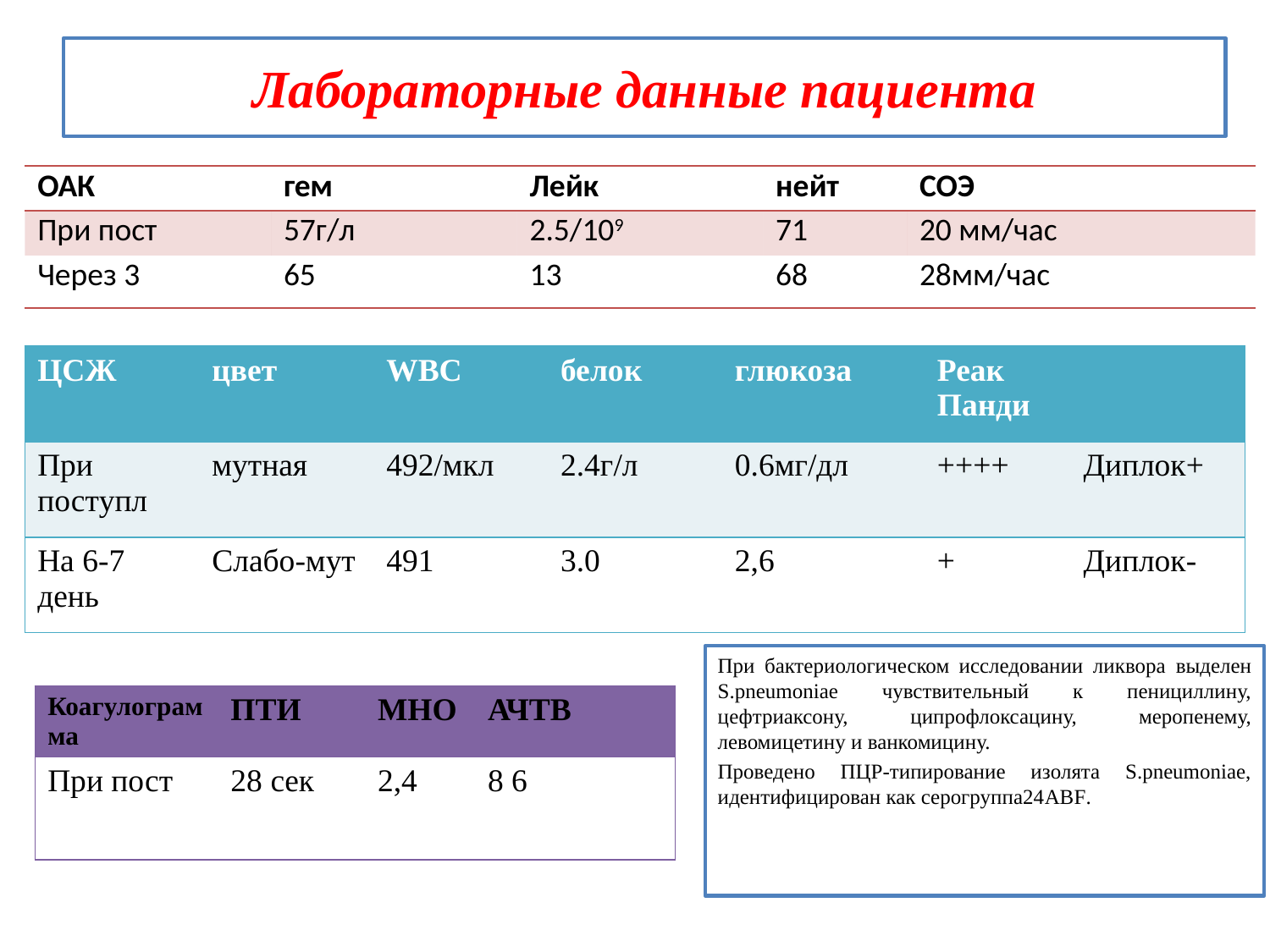

# Лабораторные данные пациента
| ОАК | гем | Лейк | нейт | СОЭ |
| --- | --- | --- | --- | --- |
| При пост | 57г/л | 2.5/109 | 71 | 20 мм/час |
| Через 3 | 65 | 13 | 68 | 28мм/час |
| ЦСЖ | цвет | WBC | белок | глюкоза | Реак Панди |  |
| --- | --- | --- | --- | --- | --- | --- |
| При поступл | мутная | 492/мкл | 2.4г/л | 0.6мг/дл | ++++ | Диплок+ |
| На 6-7 день | Слабо-мут | 491 | 3.0 | 2,6 | + | Диплок- |
При бактериологическом исследовании ликвора выделен S.pneumоniaе чувствительный к пенициллину, цефтриаксону, ципрофлоксацину, меропенему, левомицетину и ванкомицину.
Проведено ПЦР-типирование изолята S.pneumоniaе, идентифицирован как серогруппа24ABF.
| Коагулограмма | ПТИ | МНО | АЧТВ |
| --- | --- | --- | --- |
| При пост | 28 сек | 2,4 | 8 6 |